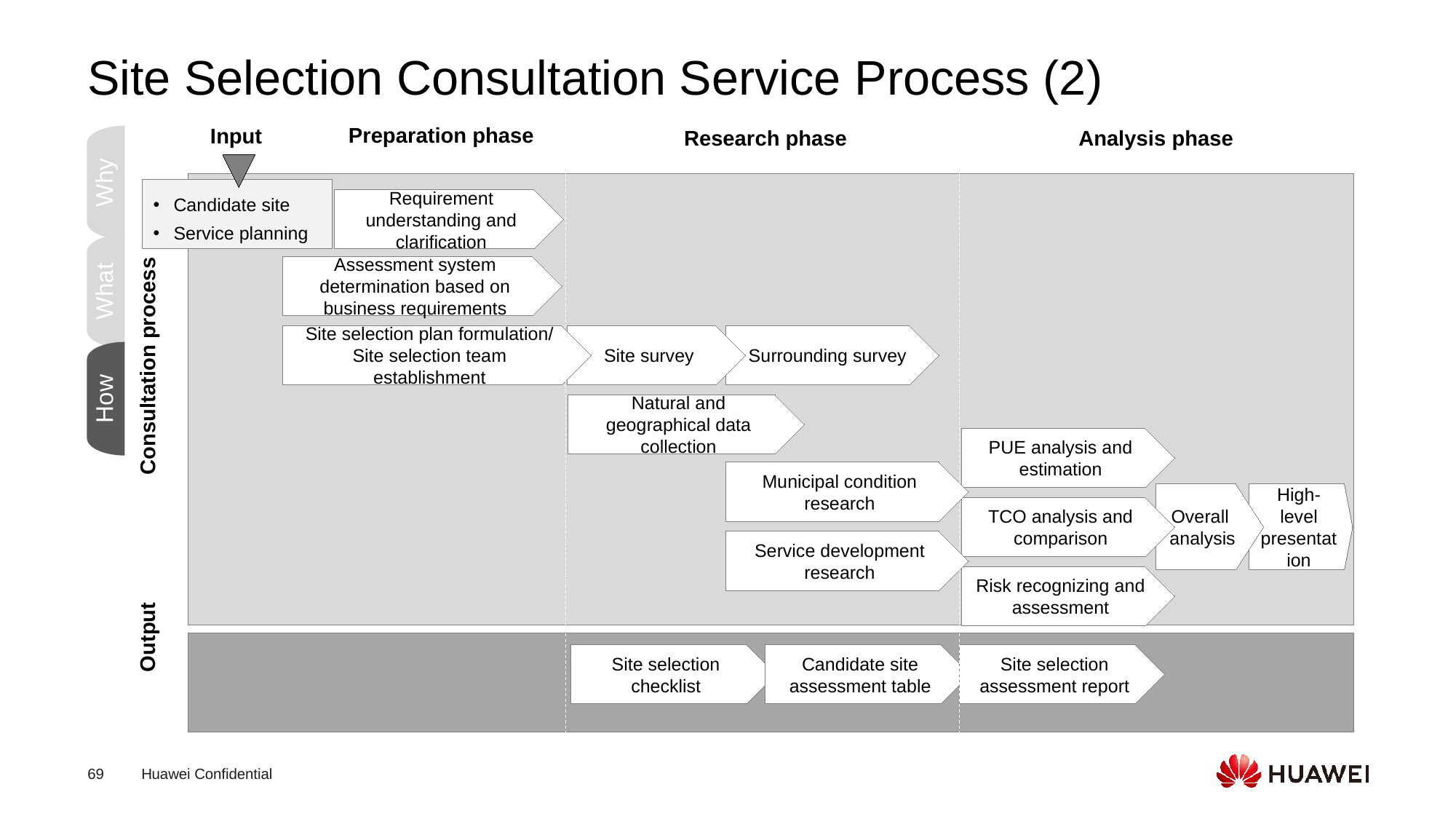

# Site Selection Consultation Service Process (2)
Preparation phase
Input
Research phase
Analysis phase

Candidate site
Service planning
Requirement understanding and clarification
Consultation process
Assessment system determination based on business requirements
Site selection plan formulation/
Site selection team establishment
Site survey
 Surrounding survey
Natural and geographical data collection
PUE analysis and estimation
Municipal condition research
Overall
analysis
High-level presentation
TCO analysis and comparison
Service development research
Risk recognizing and assessment
Output

Site selection checklist
Candidate site assessment table
Site selection assessment report
Why
What
How